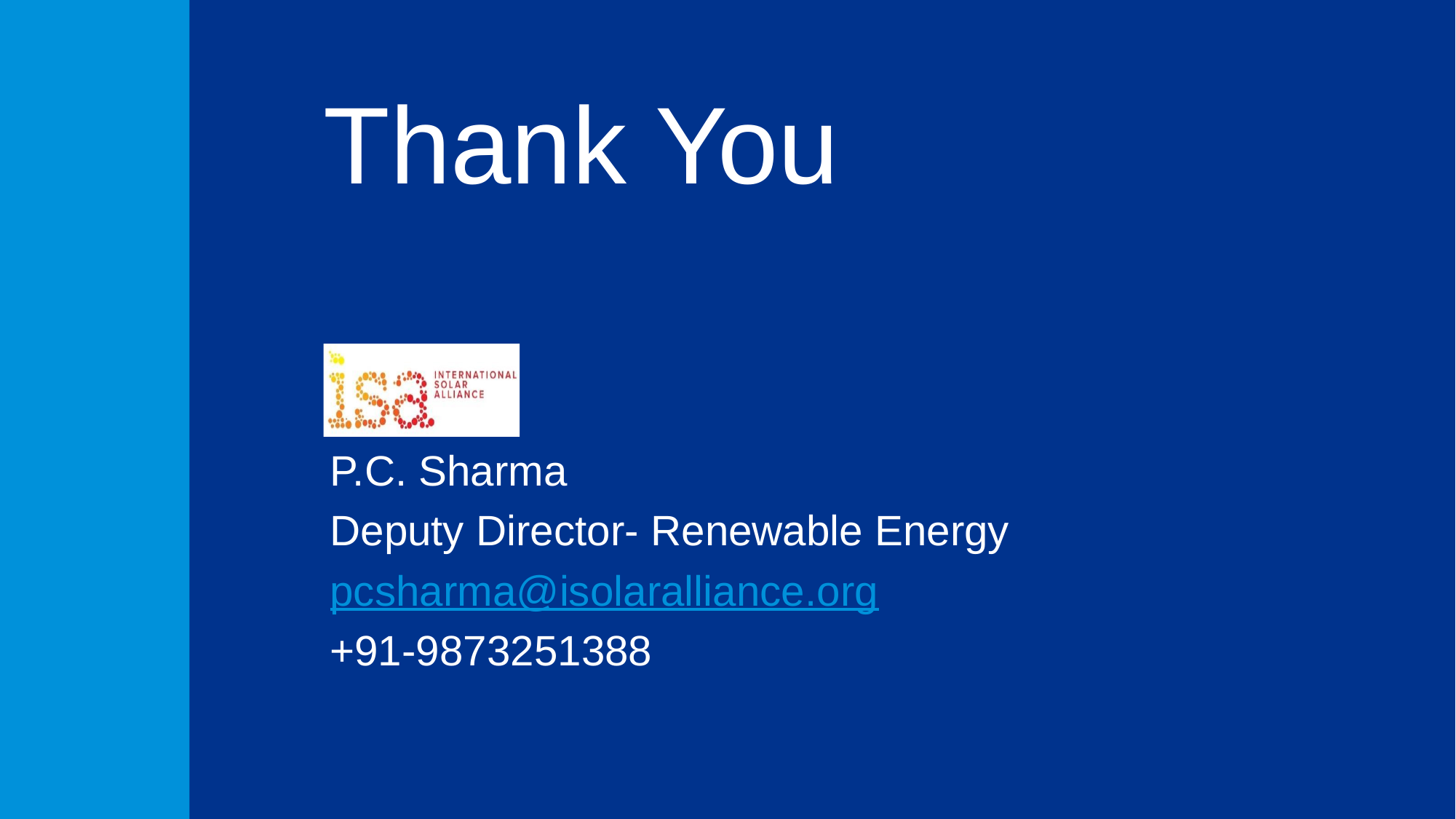

# Thank You

P.C. Sharma
Deputy Director- Renewable Energy
pcsharma@isolaralliance.org
+91-9873251388